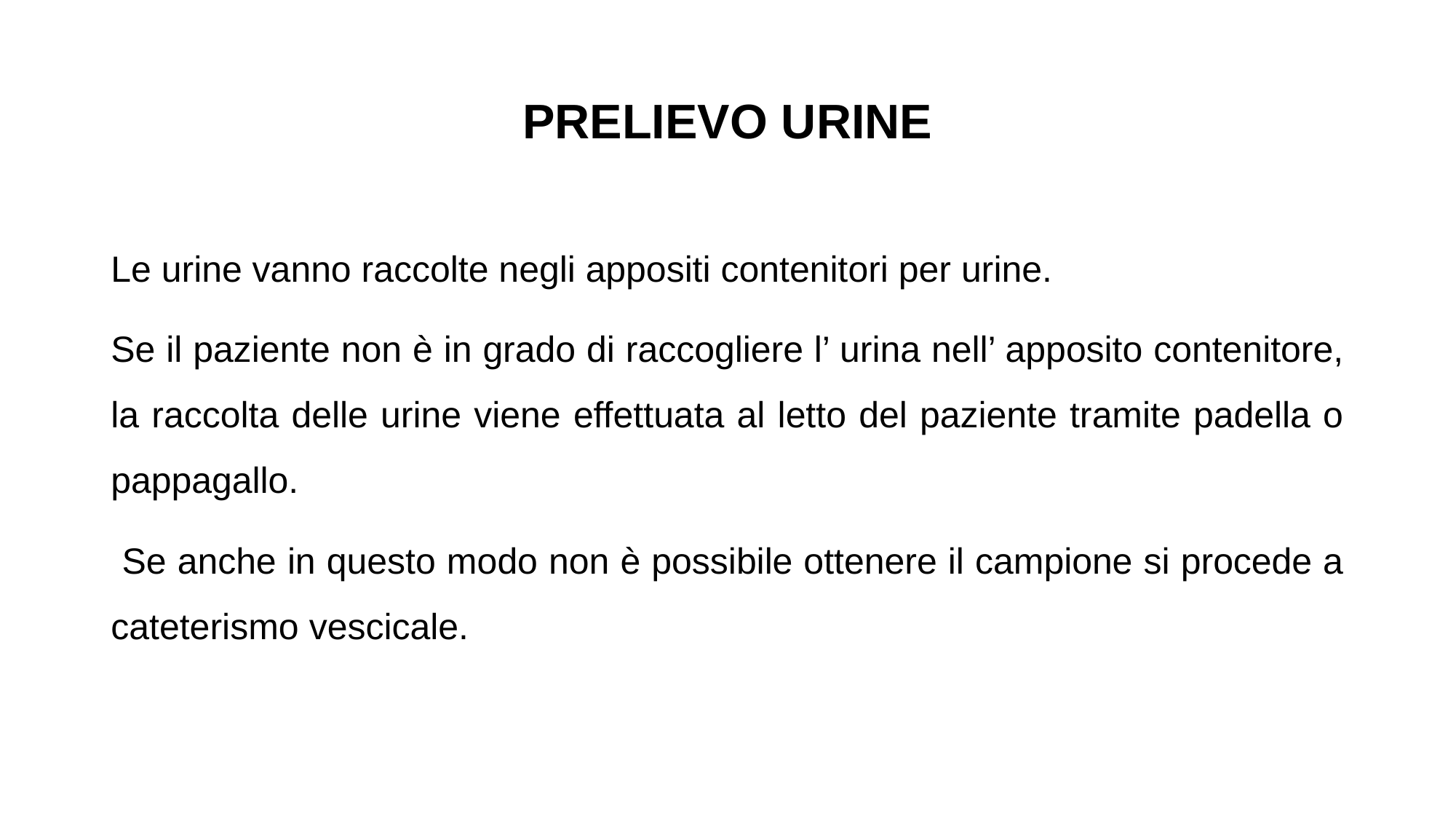

# PRELIEVO URINE
Le urine vanno raccolte negli appositi contenitori per urine.
Se il paziente non è in grado di raccogliere l’ urina nell’ apposito contenitore, la raccolta delle urine viene effettuata al letto del paziente tramite padella o pappagallo.
 Se anche in questo modo non è possibile ottenere il campione si procede a cateterismo vescicale.